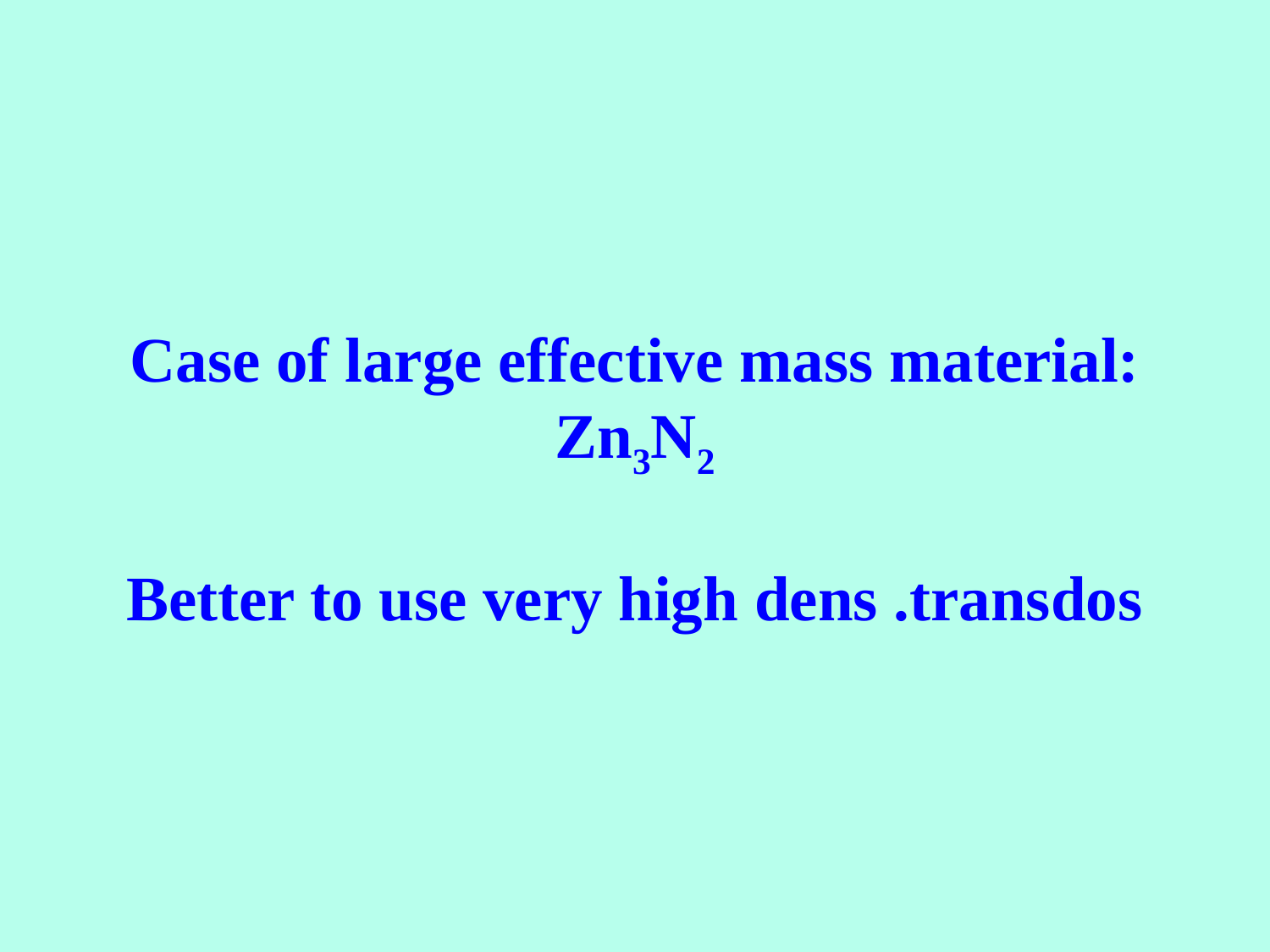

# Case of large effective mass material: Zn3N2 Better to use very high dens .transdos